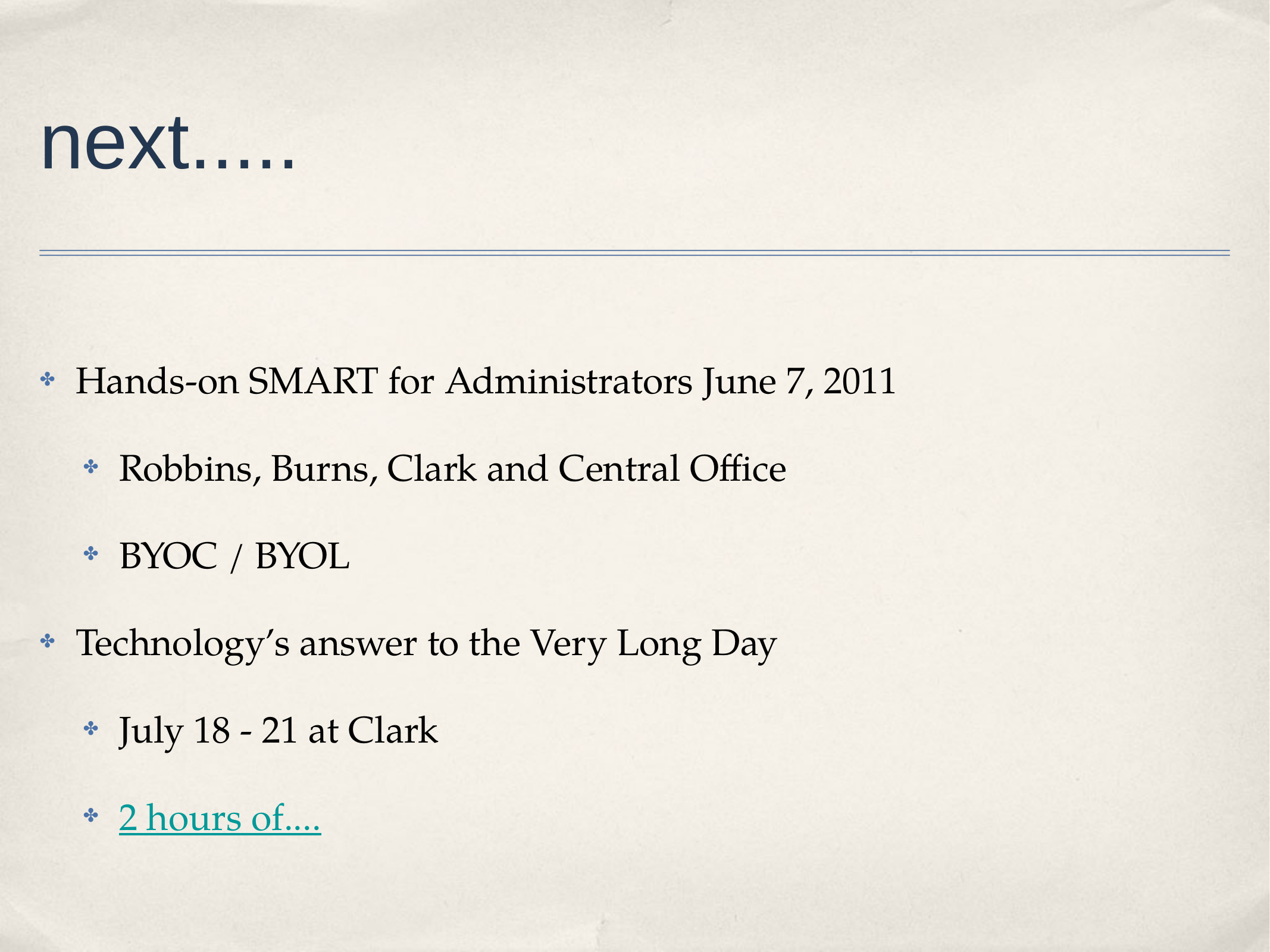

# next.....
Hands-on SMART for Administrators June 7, 2011
Robbins, Burns, Clark and Central Office
BYOC / BYOL
Technology’s answer to the Very Long Day
July 18 - 21 at Clark
2 hours of....